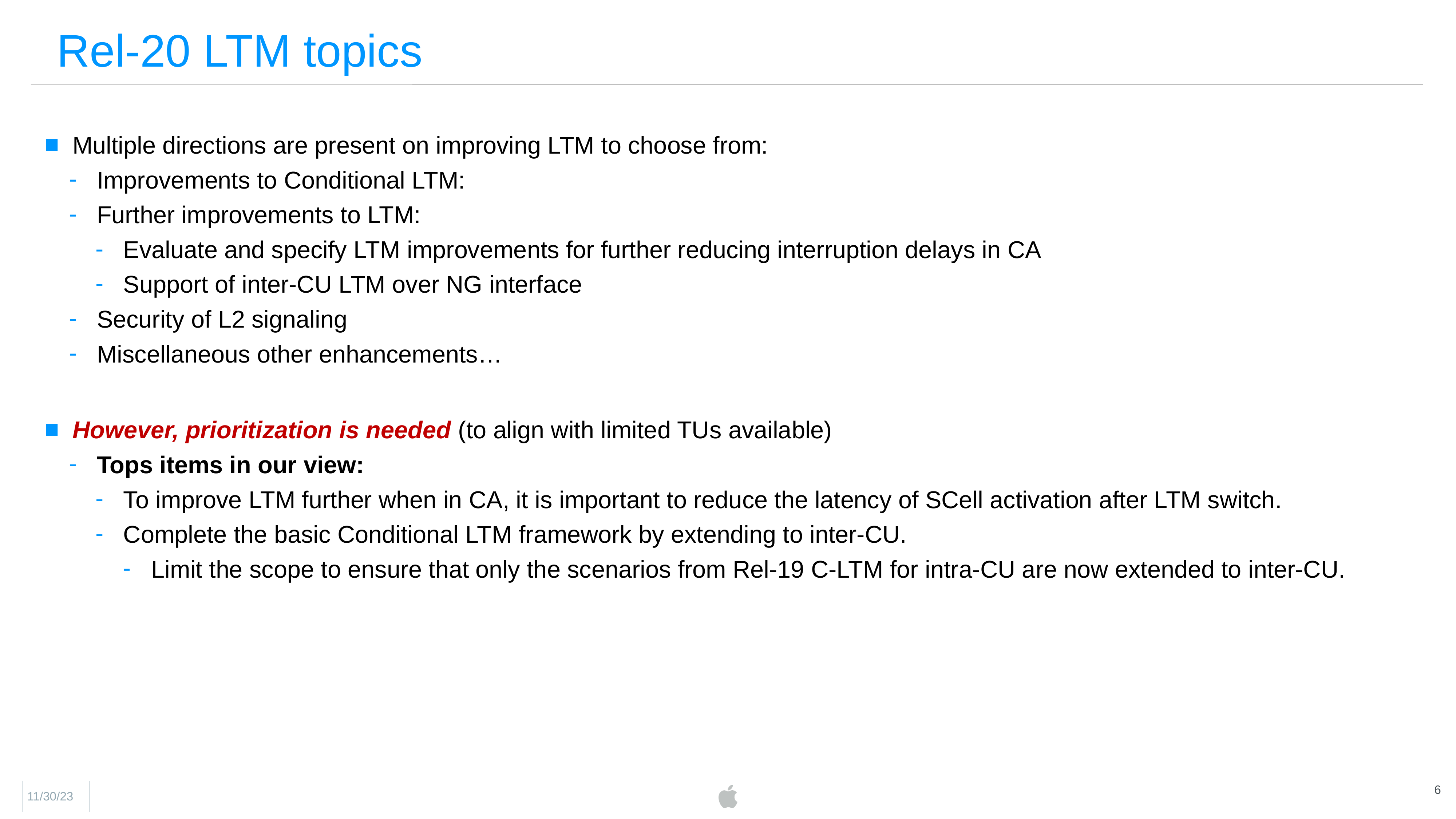

Rel-20 LTM topics

Multiple directions are present on improving LTM to choose from:
Improvements to Conditional LTM:
Further improvements to LTM:
Evaluate and specify LTM improvements for further reducing interruption delays in CA
Support of inter-CU LTM over NG interface
Security of L2 signaling
Miscellaneous other enhancements…

However, prioritization is needed (to align with limited TUs available)
Tops items in our view:
To improve LTM further when in CA, it is important to reduce the latency of SCell activation after LTM switch.
Complete the basic Conditional LTM framework by extending to inter-CU.
Limit the scope to ensure that only the scenarios from Rel-19 C-LTM for intra-CU are now extended to inter-CU.

6